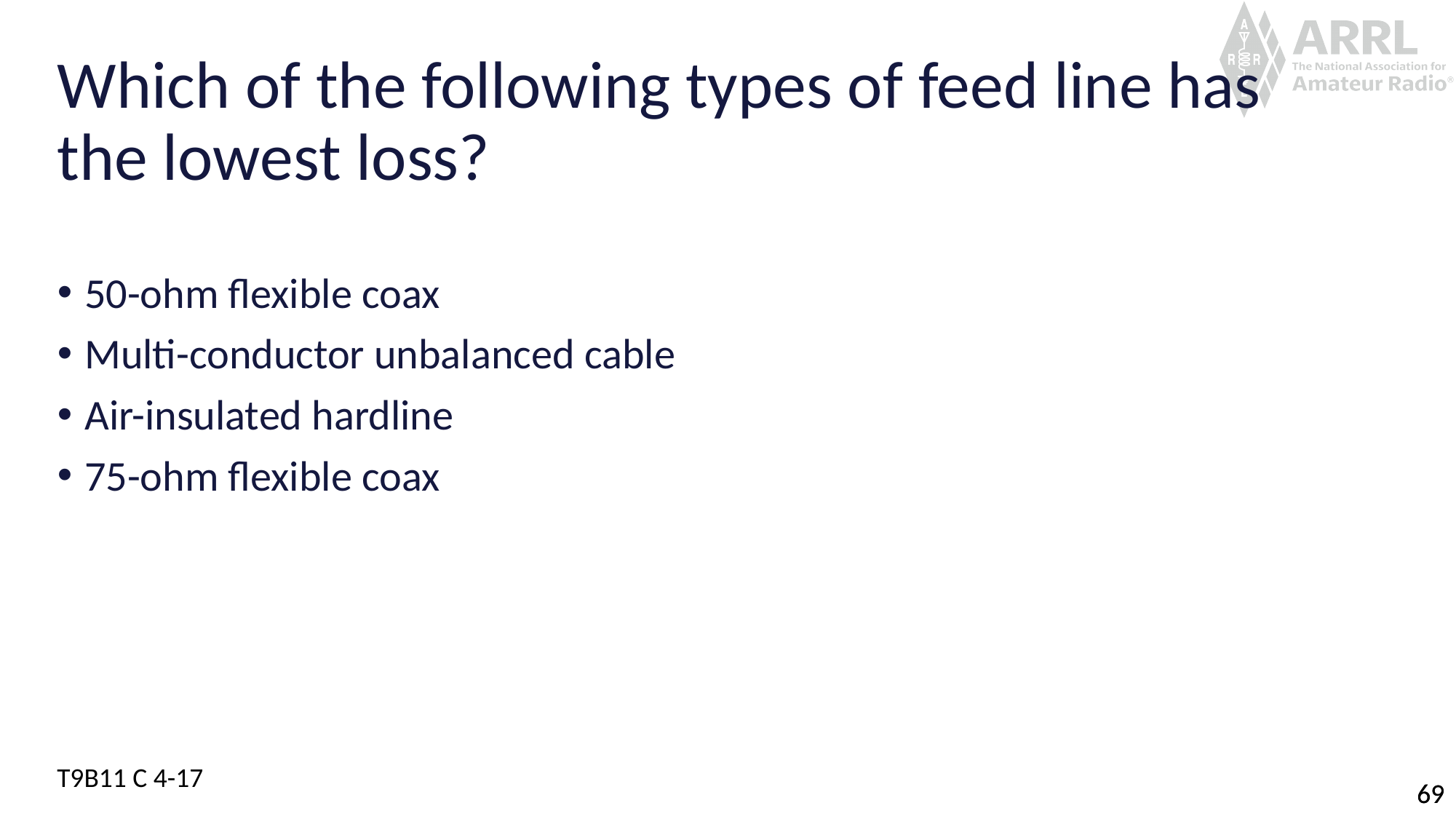

# Which of the following types of feed line has the lowest loss?
50-ohm flexible coax
Multi-conductor unbalanced cable
Air-insulated hardline
75-ohm flexible coax
T9B11 C 4-17